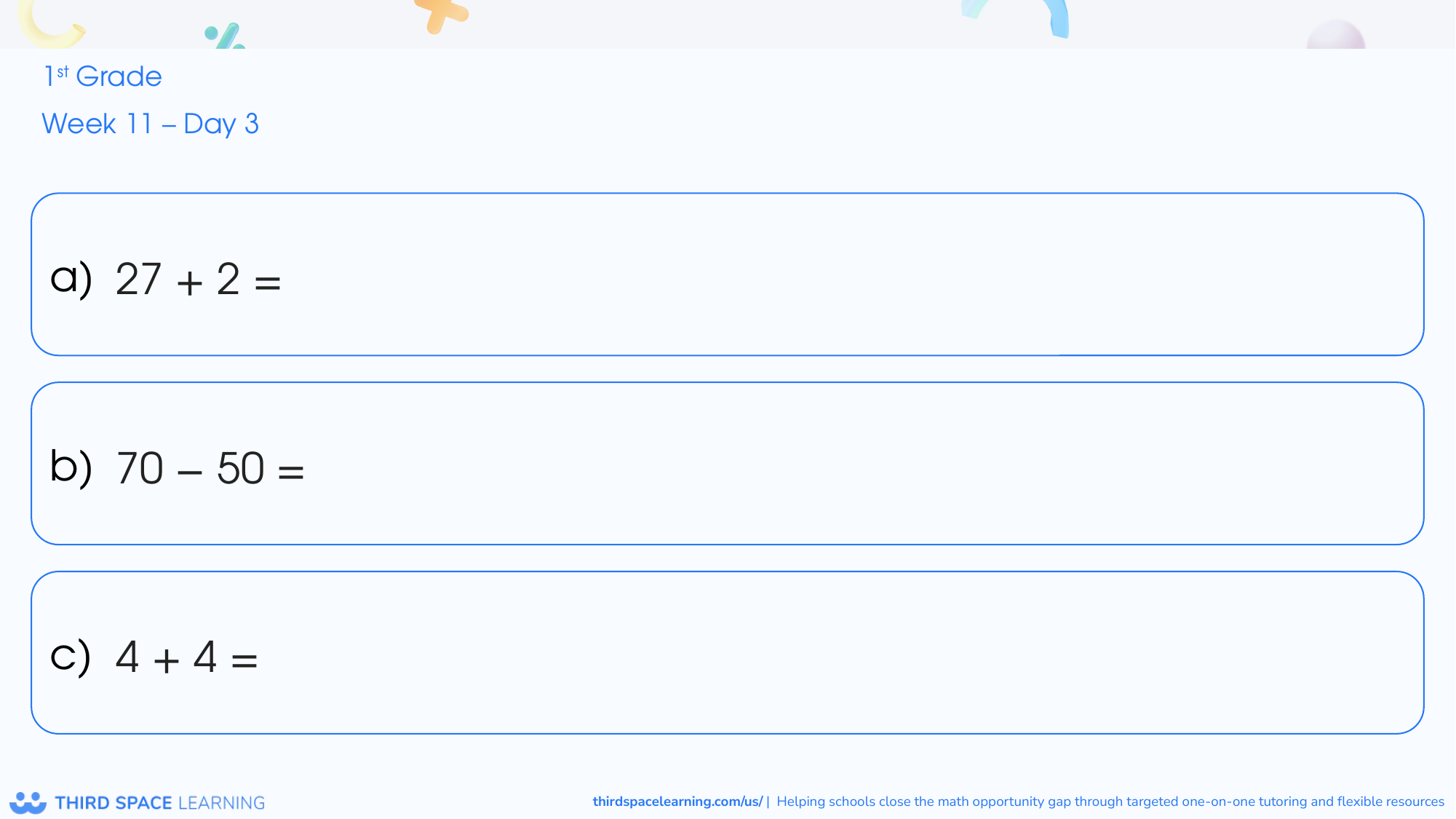

1st Grade
Week 11 – Day 3
27 + 2 =
70 − 50 =
4 + 4 =